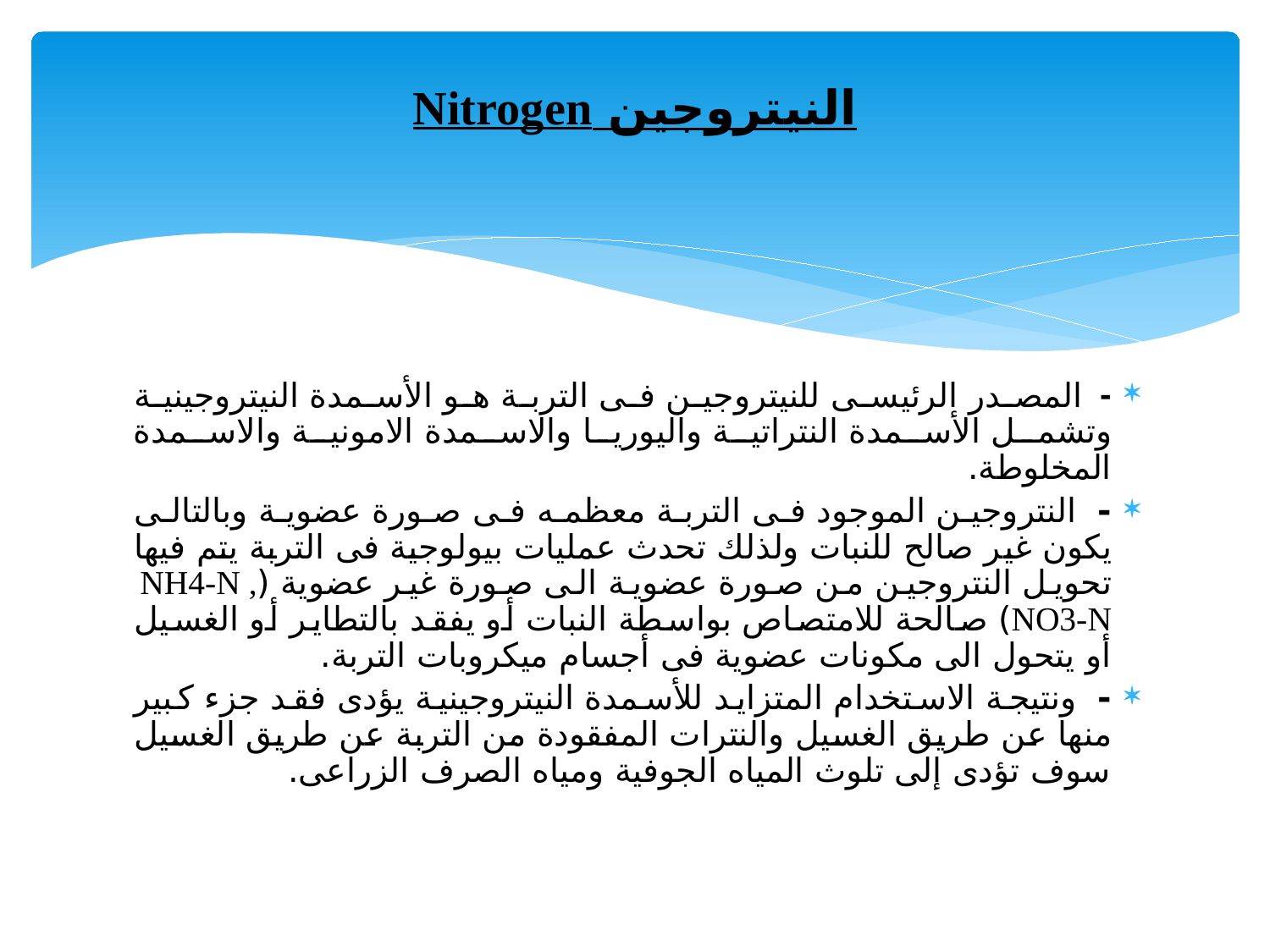

# النيتروجين Nitrogen
−  المصدر الرئيسى للنيتروجين فى التربة هو الأسمدة النيتروجينية وتشمل الأسمدة النتراتية واليوريا والاسمدة الامونية والاسمدة المخلوطة.
−  النتروجين الموجود فى التربة معظمه فى صورة عضوية وبالتالى يكون غير صالح للنبات ولذلك تحدث عمليات بيولوجية فى التربة يتم فيها تحويل النتروجين من صورة عضوية الى صورة غير عضوية (NH4-N , NO3-N) صالحة للامتصاص بواسطة النبات أو يفقد بالتطاير أو الغسيل أو يتحول الى مكونات عضوية فى أجسام ميكروبات التربة.
−  ونتيجة الاستخدام المتزايد للأسمدة النيتروجينية يؤدى فقد جزء كبير منها عن طريق الغسيل والنترات المفقودة من التربة عن طريق الغسيل سوف تؤدى إلى تلوث المياه الجوفية ومياه الصرف الزراعى.